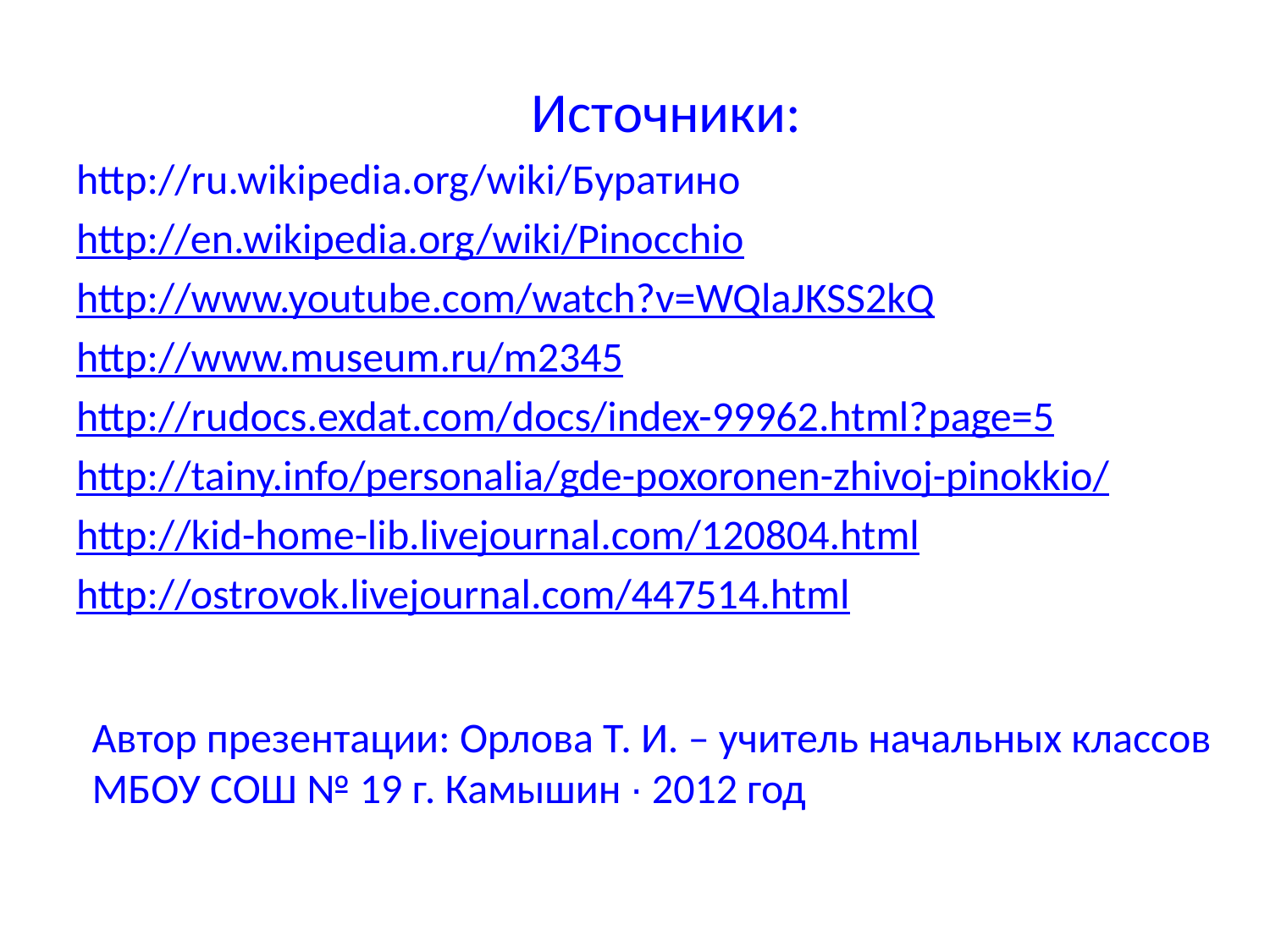

Источники:
http://ru.wikipedia.org/wiki/Буратино
http://en.wikipedia.org/wiki/Pinocchio
http://www.youtube.com/watch?v=WQlaJKSS2kQ
http://www.museum.ru/m2345
http://rudocs.exdat.com/docs/index-99962.html?page=5
http://tainy.info/personalia/gde-poxoronen-zhivoj-pinokkio/
http://kid-home-lib.livejournal.com/120804.html
http://ostrovok.livejournal.com/447514.html

Автор презентации: Орлова Т. И. – учитель начальных классов МБОУ СОШ № 19 г. Камышин ∙ 2012 год